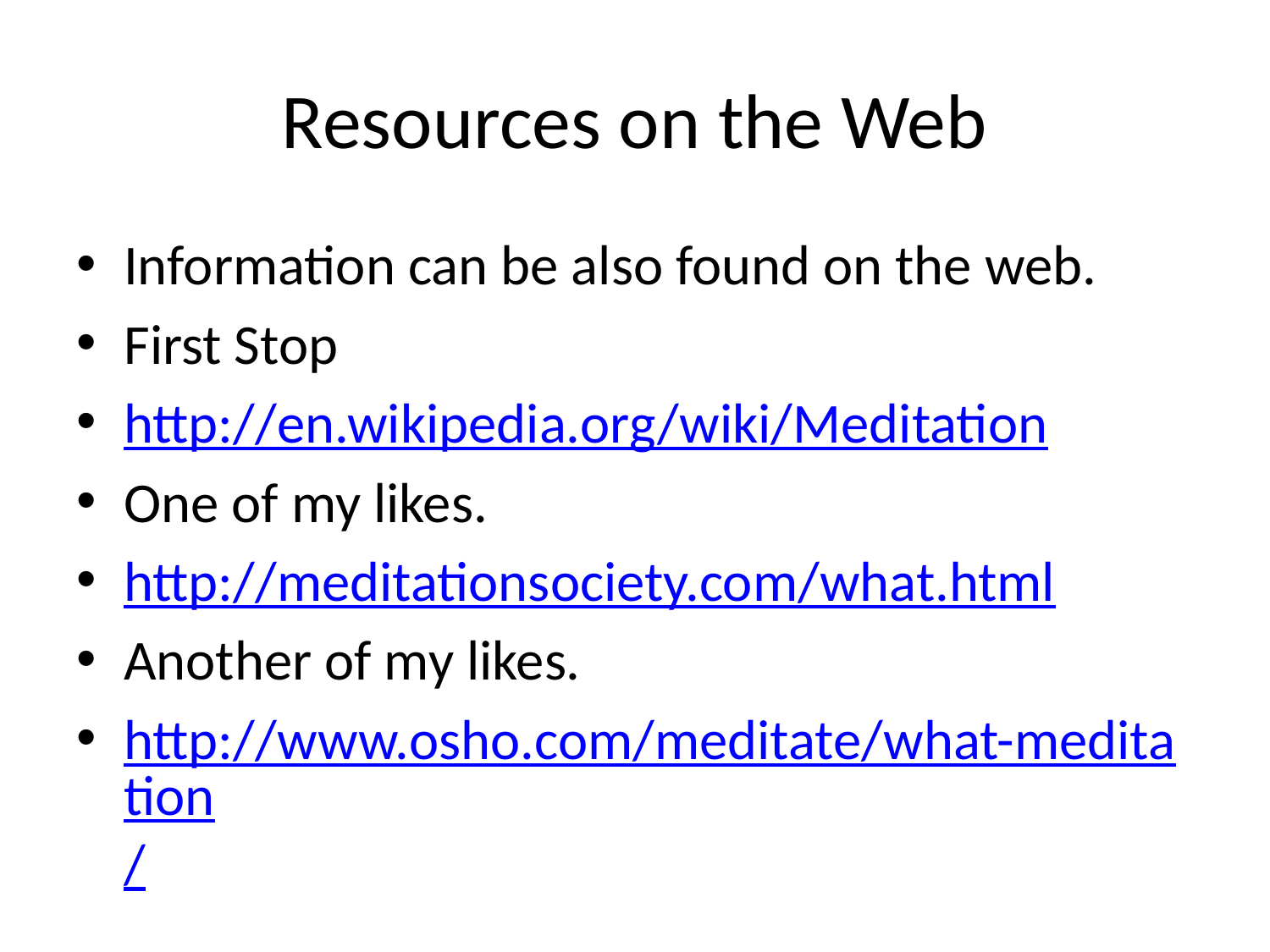

# Resources on the Web
Information can be also found on the web.
First Stop
http://en.wikipedia.org/wiki/Meditation
One of my likes.
http://meditationsociety.com/what.html
Another of my likes.
http://www.osho.com/meditate/what-meditation/